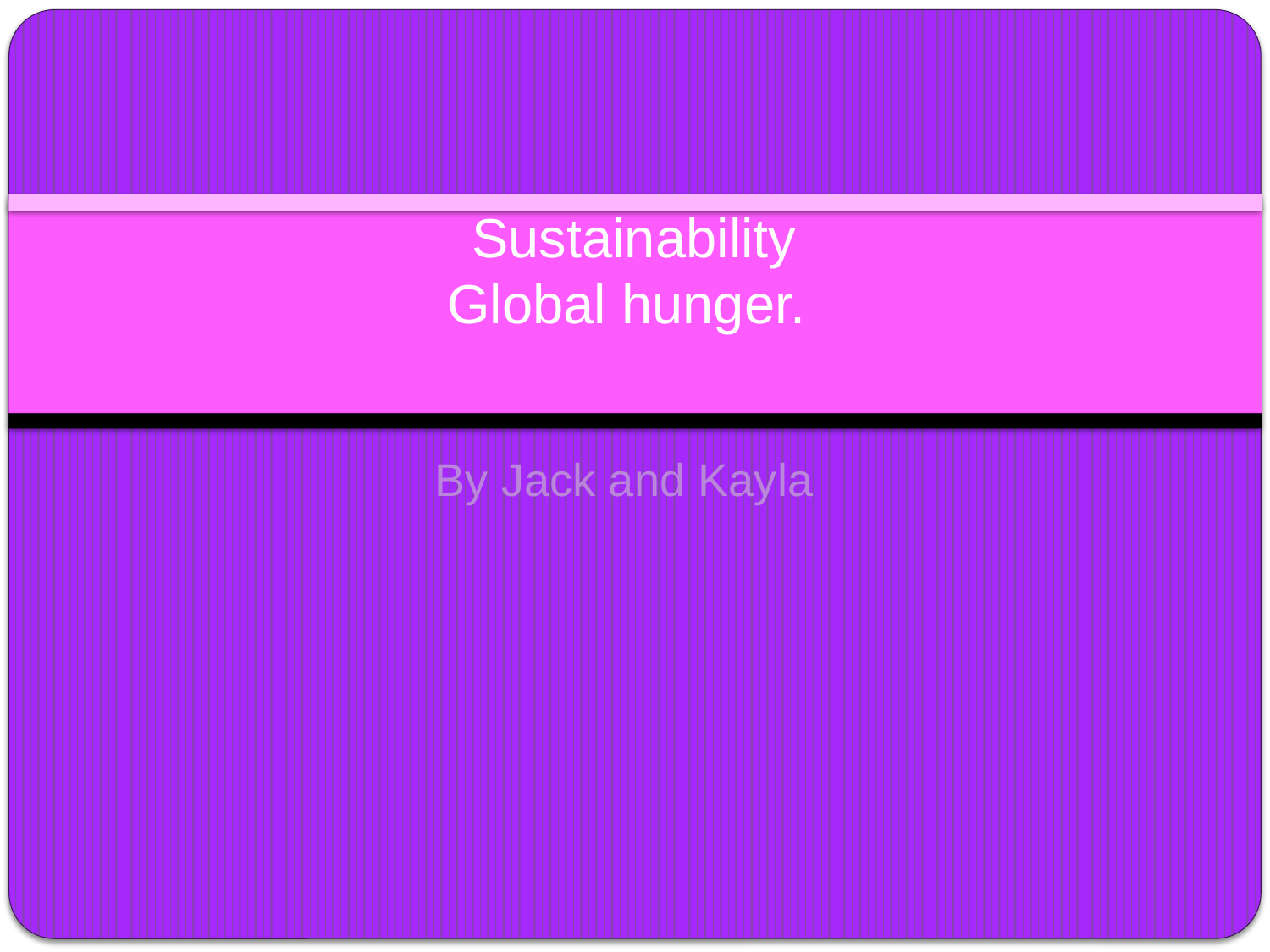

# Sustainability Global hunger.
By Jack and Kayla